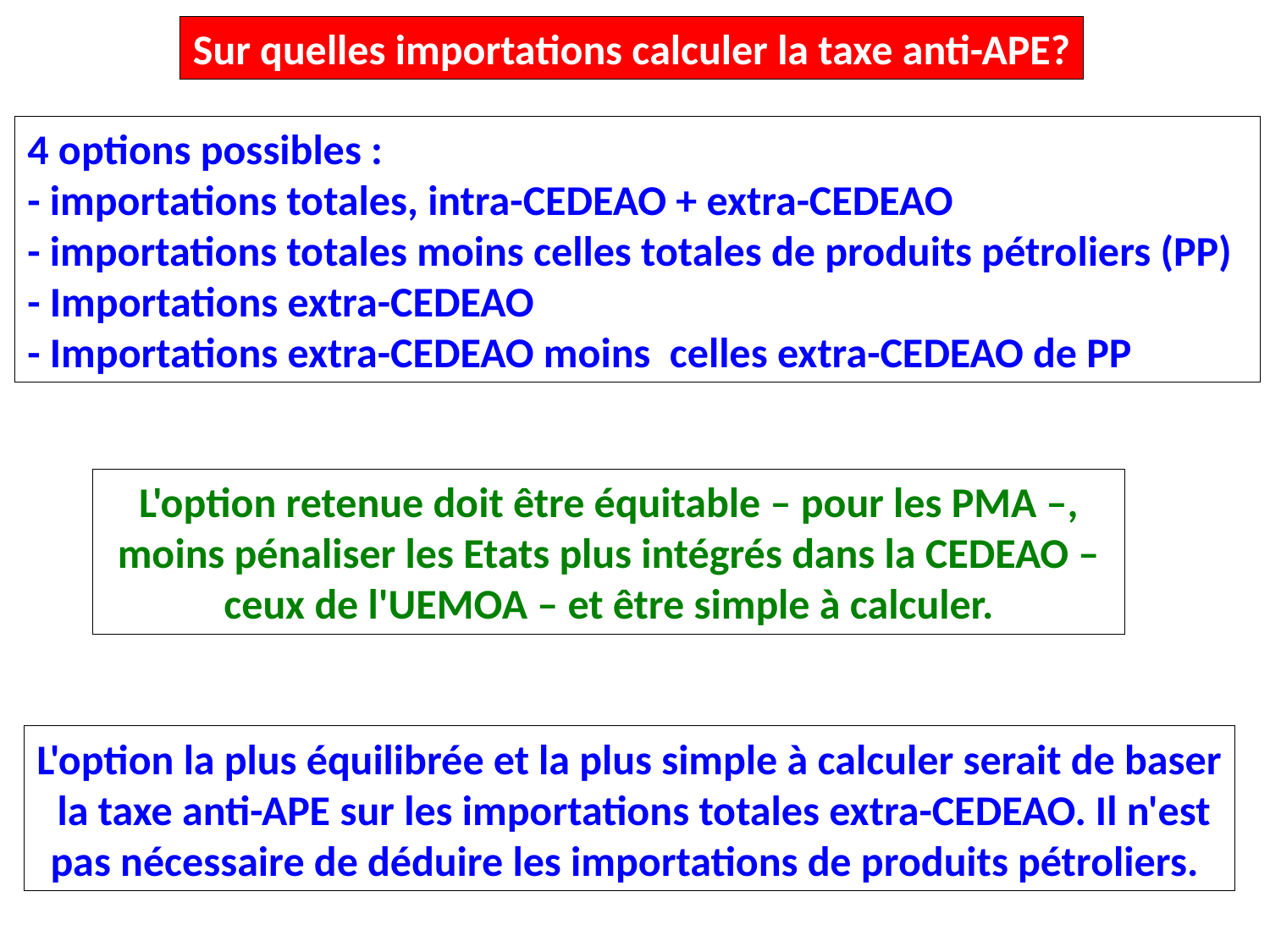

Sur quelles importations calculer la taxe anti-APE?
4 options possibles :
- importations totales, intra-CEDEAO + extra-CEDEAO
- importations totales moins celles totales de produits pétroliers (PP)
- Importations extra-CEDEAO
- Importations extra-CEDEAO moins  celles extra-CEDEAO de PP
L'option retenue doit être équitable – pour les PMA –,
moins pénaliser les Etats plus intégrés dans la CEDEAO –
ceux de l'UEMOA – et être simple à calculer.
L'option la plus équilibrée et la plus simple à calculer serait de baser
 la taxe anti-APE sur les importations totales extra-CEDEAO. Il n'est
 pas nécessaire de déduire les importations de produits pétroliers.